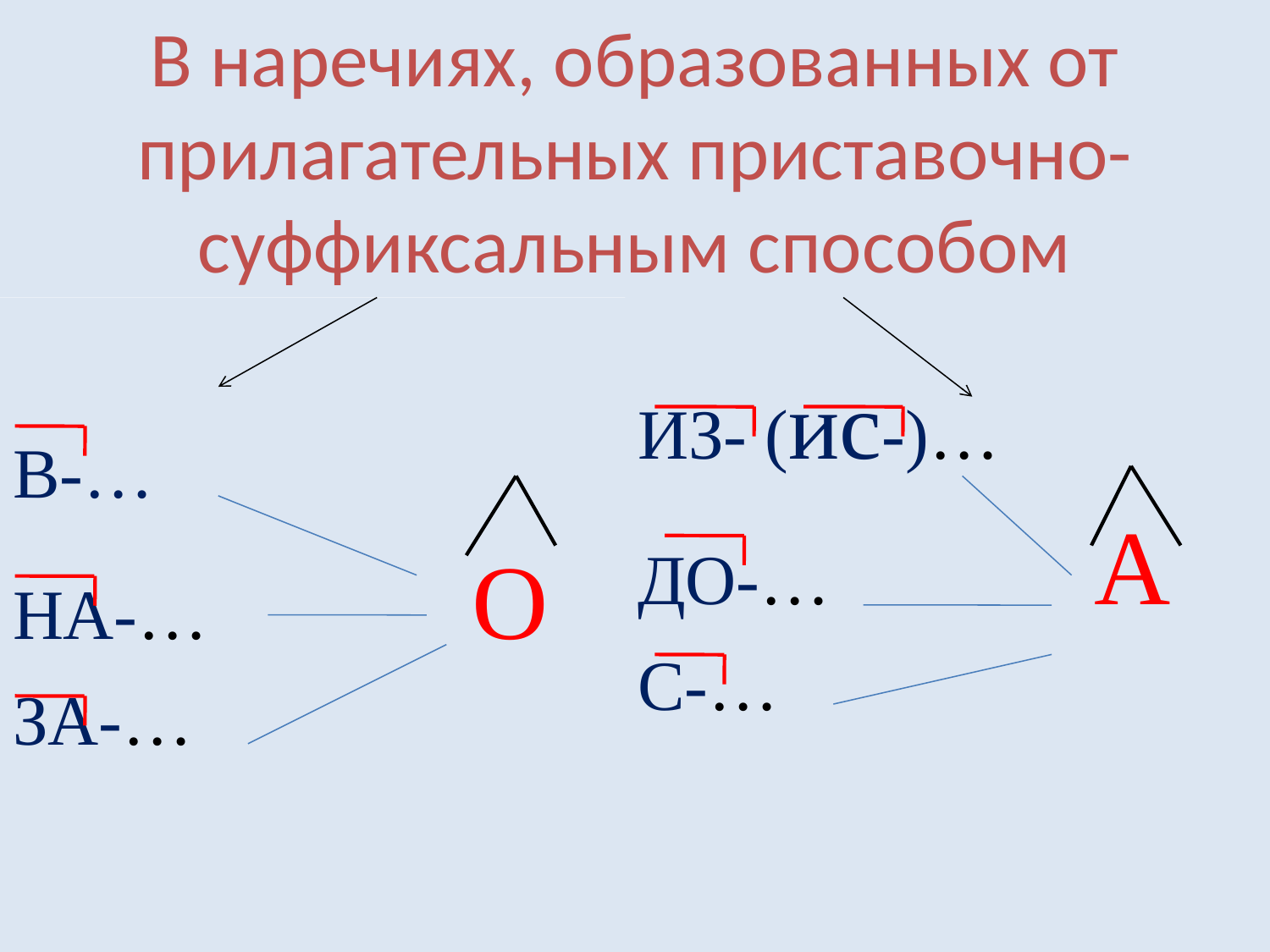

# В наречиях, образованных от прилагательных приставочно-суффиксальным способом

ИЗ- (ис-)…
ДО-…               А
С-…

В-…
НА-…               О
ЗА-…